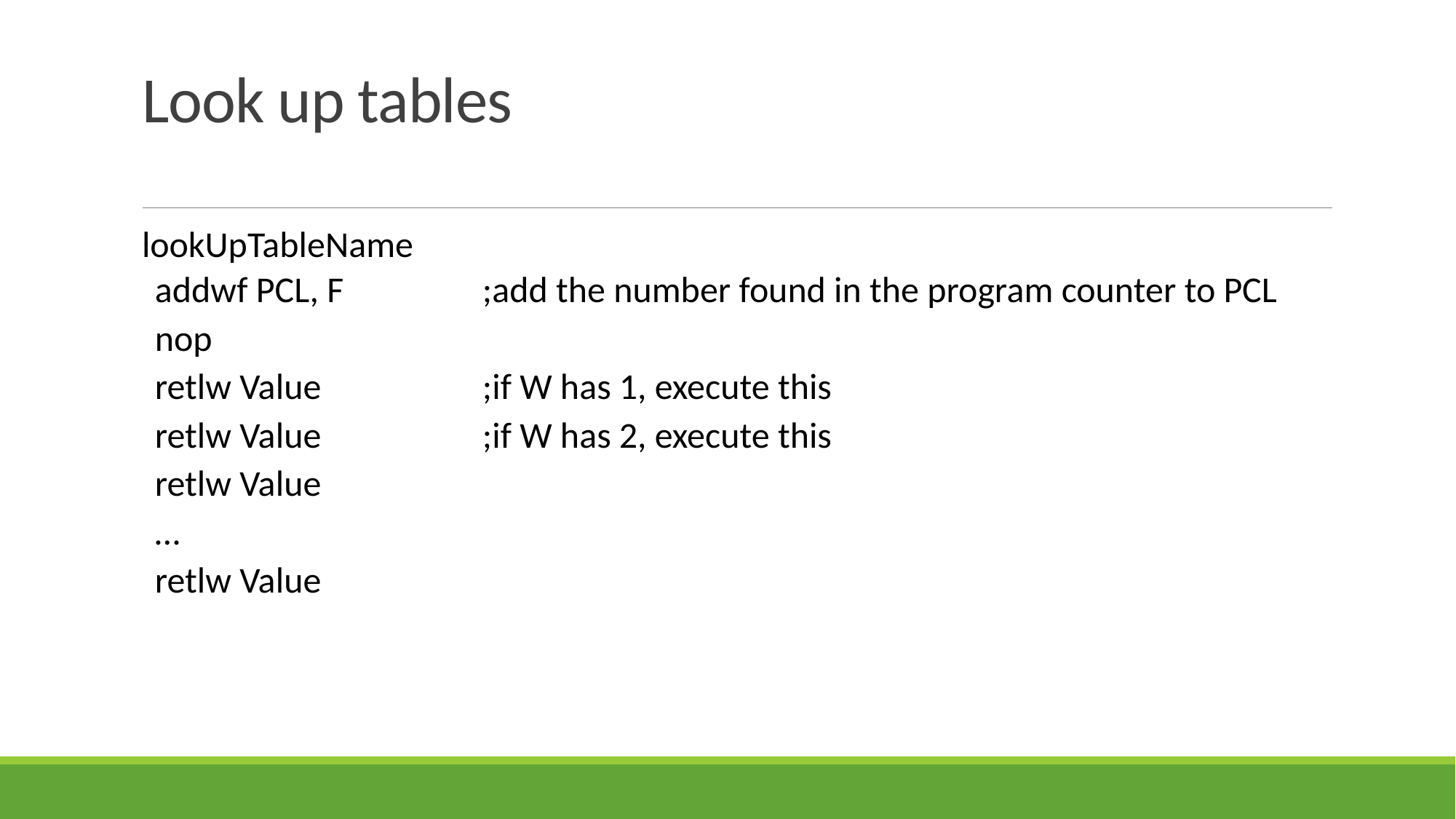

# Look up tables
lookUpTableName
addwf PCL, F 		;add the number found in the program counter to PCL
nop
retlw Value 		;if W has 1, execute this
retlw Value 		;if W has 2, execute this
retlw Value
…
retlw Value